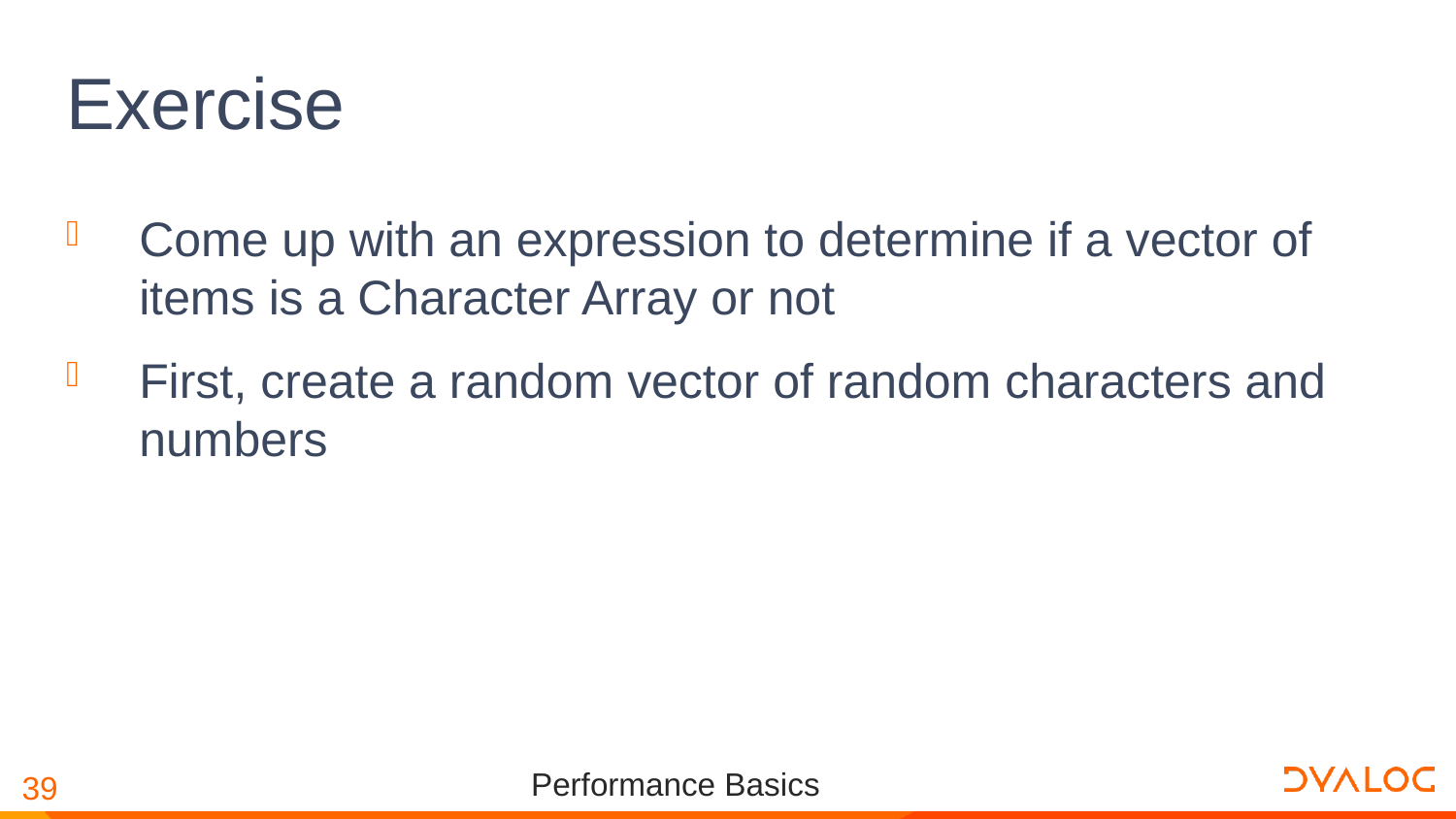

# Exercise
Come up with an expression to determine if a vector of items is a Character Array or not
First, create a random vector of random characters and numbers